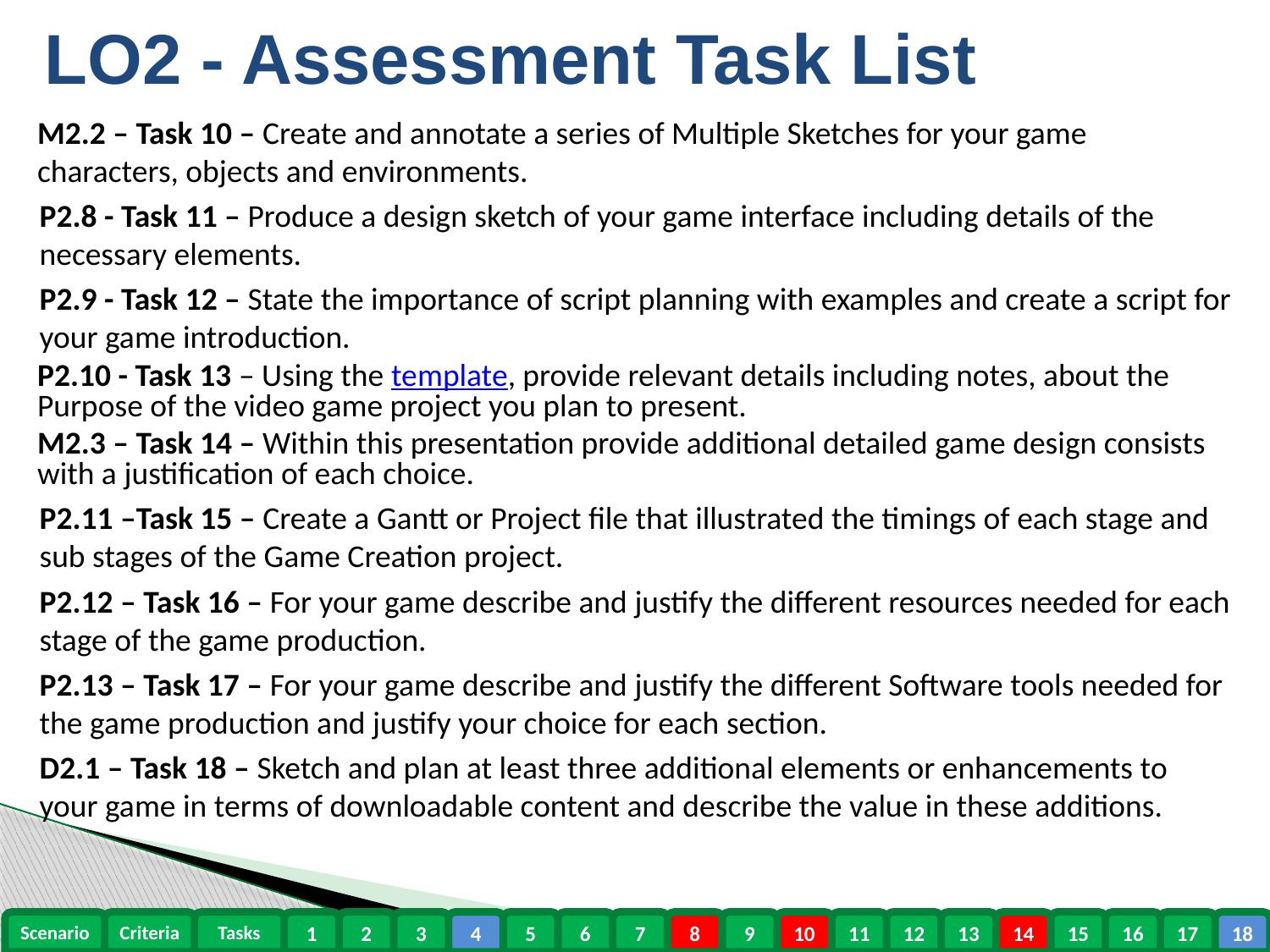

# LO2 - Assessment Task List
M2.2 – Task 10 – Create and annotate a series of Multiple Sketches for your game characters, objects and environments.
P2.8 - Task 11 – Produce a design sketch of your game interface including details of the necessary elements.
P2.9 - Task 12 – State the importance of script planning with examples and create a script for your game introduction.
P2.10 - Task 13 – Using the template, provide relevant details including notes, about the Purpose of the video game project you plan to present.
M2.3 – Task 14 – Within this presentation provide additional detailed game design consists with a justification of each choice.
P2.11 –Task 15 – Create a Gantt or Project file that illustrated the timings of each stage and sub stages of the Game Creation project.
P2.12 – Task 16 – For your game describe and justify the different resources needed for each stage of the game production.
P2.13 – Task 17 – For your game describe and justify the different Software tools needed for the game production and justify your choice for each section.
D2.1 – Task 18 – Sketch and plan at least three additional elements or enhancements to your game in terms of downloadable content and describe the value in these additions.